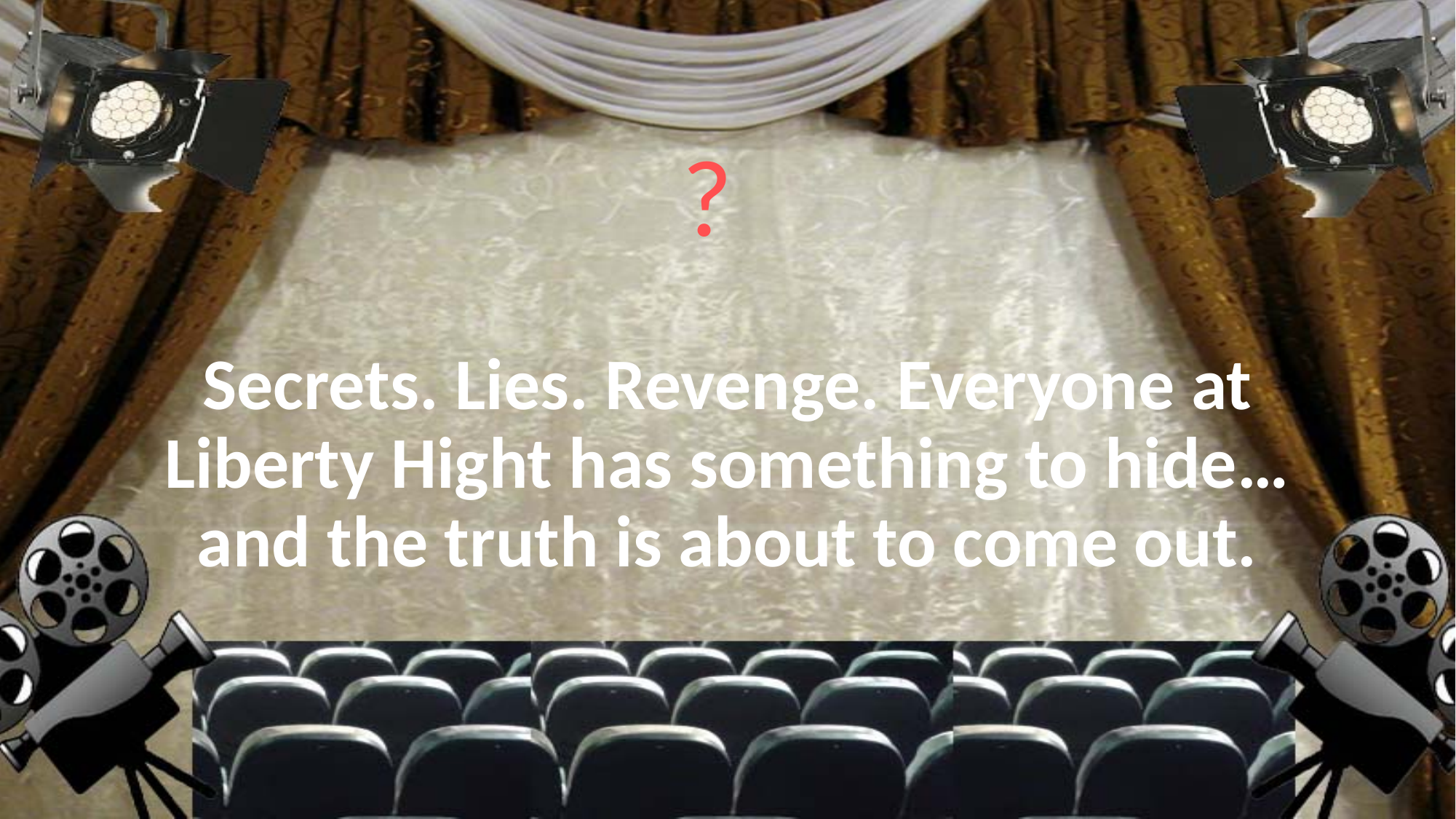

# ?
Secrets. Lies. Revenge. Everyone at Liberty Hight has something to hide… and the truth is about to come out.